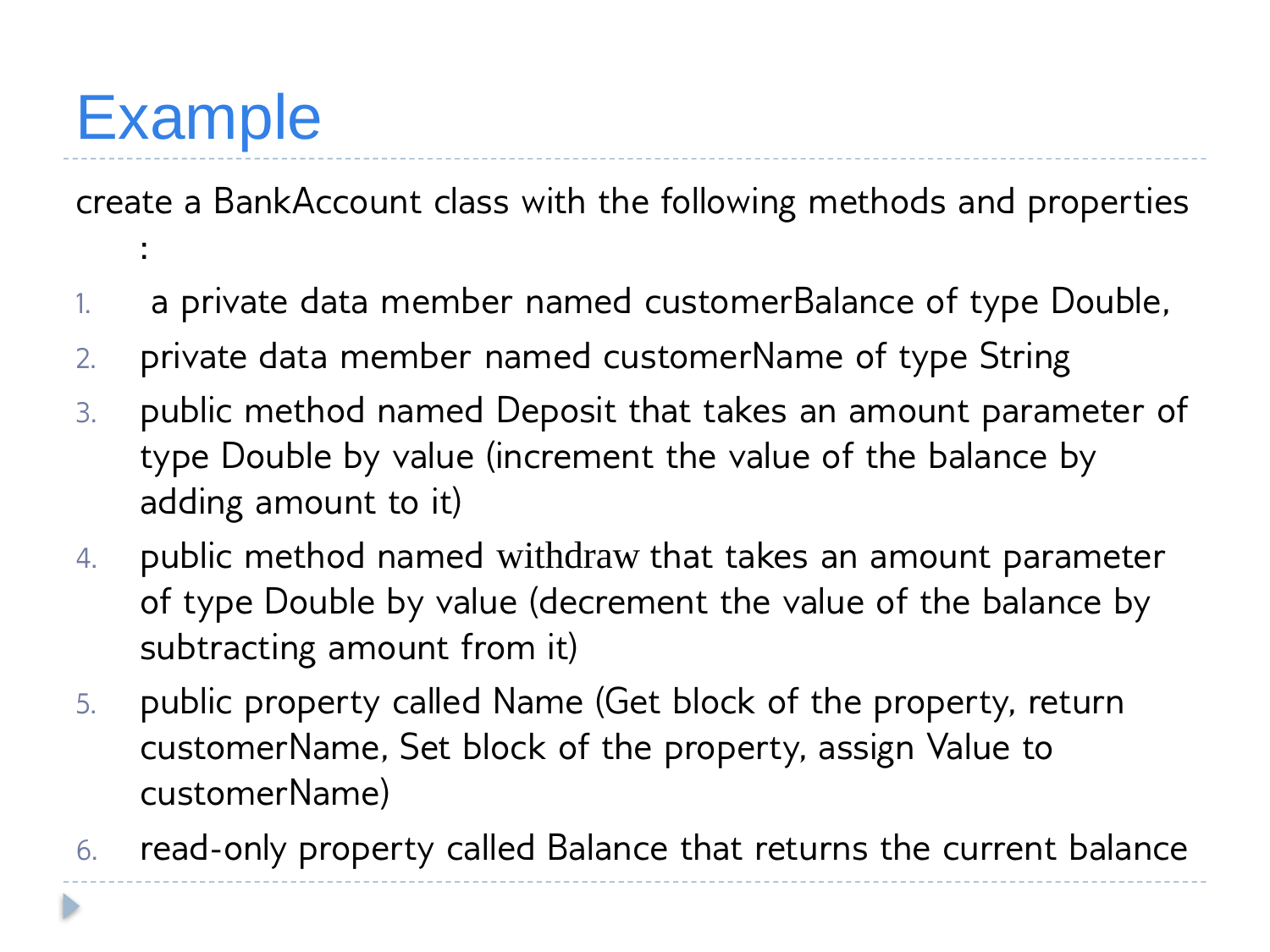

# Example
create a BankAccount class with the following methods and properties :
 a private data member named customerBalance of type Double,
private data member named customerName of type String
public method named Deposit that takes an amount parameter of type Double by value (increment the value of the balance by adding amount to it)
public method named withdraw that takes an amount parameter of type Double by value (decrement the value of the balance by subtracting amount from it)
public property called Name (Get block of the property, return customerName, Set block of the property, assign Value to customerName)
read-only property called Balance that returns the current balance